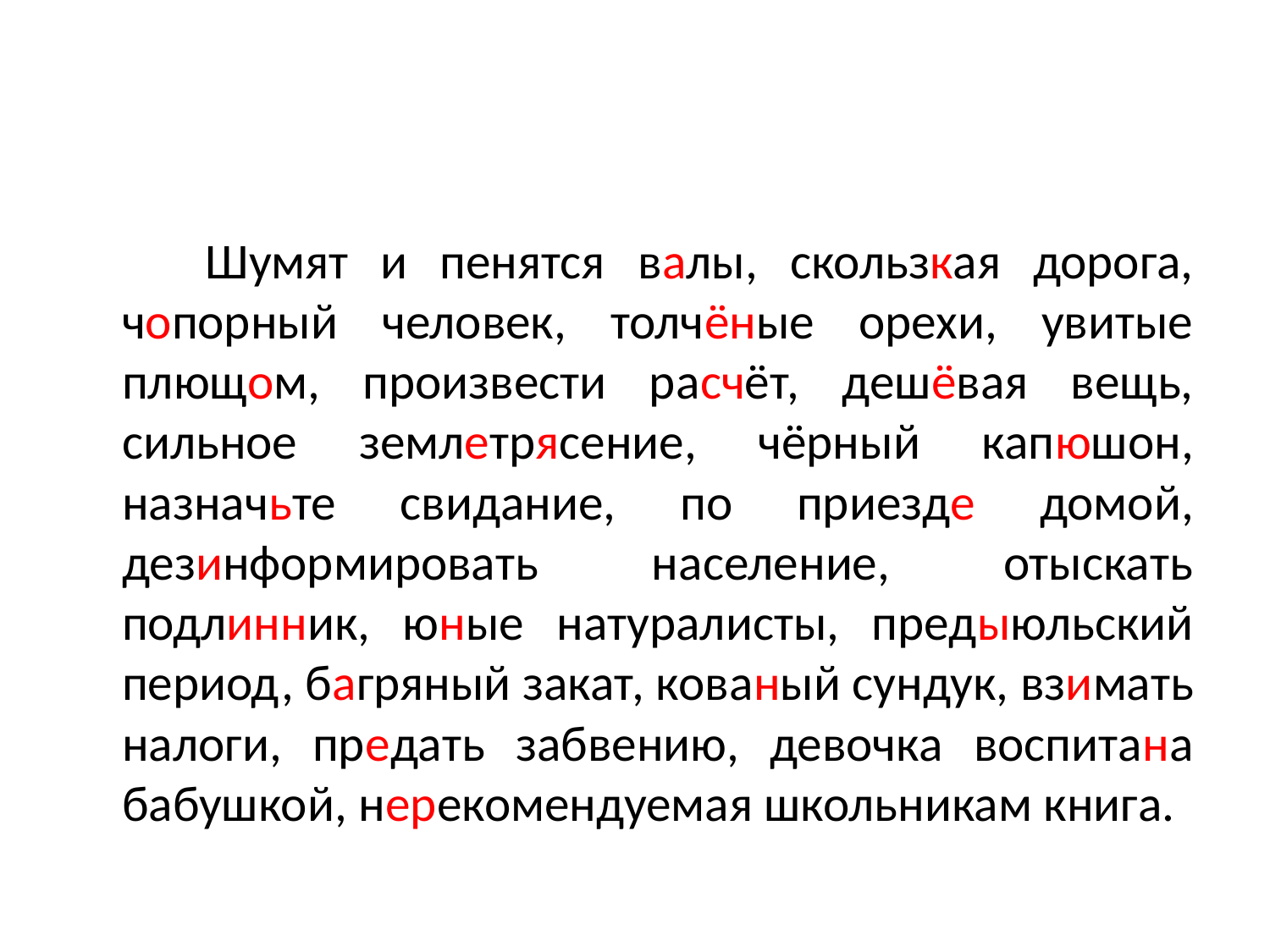

#
    Шумят и пенятся валы, скользкая дорога, чопорный человек, толчёные орехи, увитые плющом, произвести расчёт, дешёвая вещь, сильное землетрясение, чёрный капюшон, назначьте свидание, по приезде домой, дезинформировать население, отыскать подлинник, юные натуралисты, предыюльский период, багряный закат, кованый сундук, взимать налоги, предать забвению, девочка воспитана бабушкой, нерекомендуемая школьникам книга.